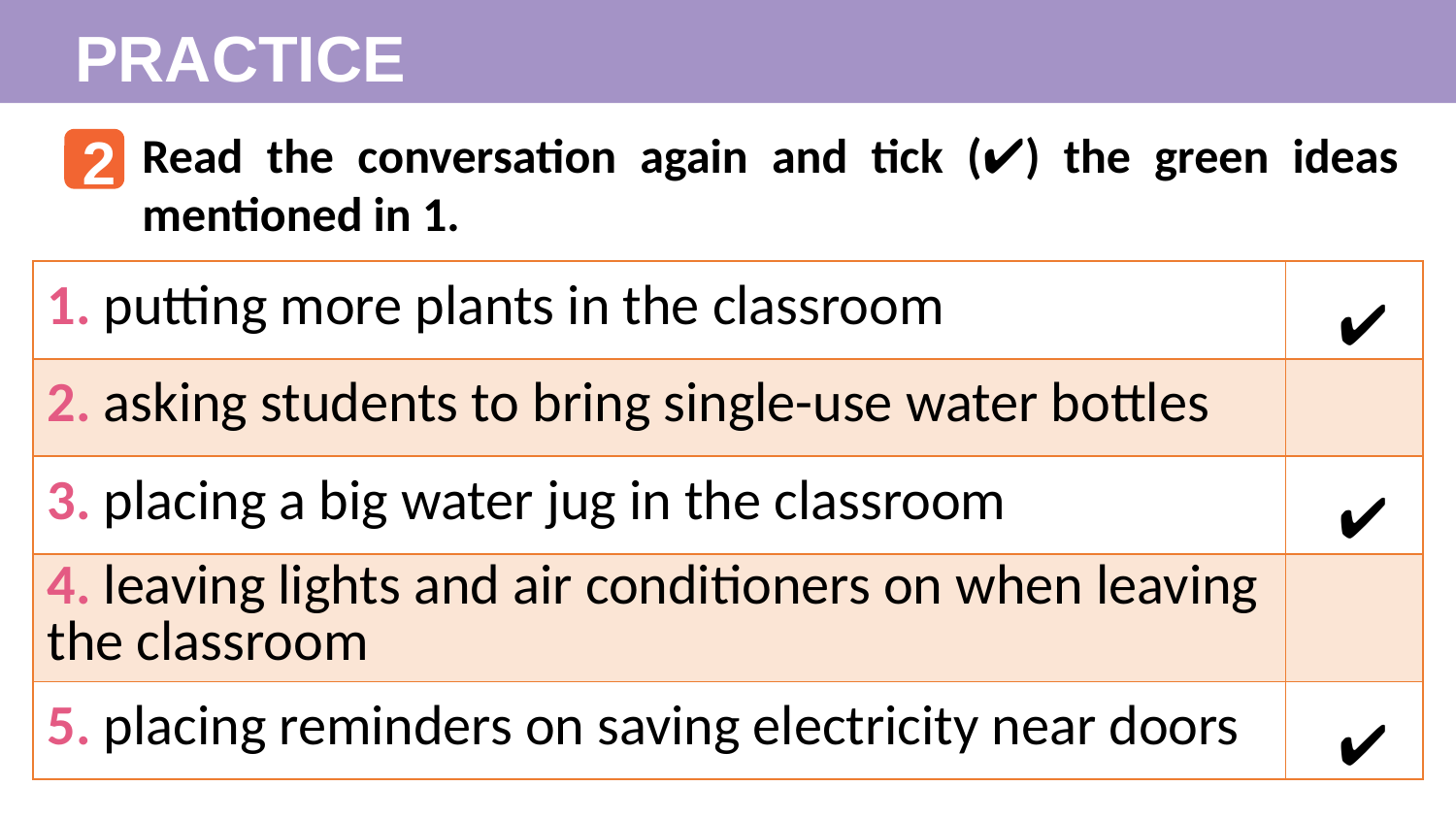

PRACTICE
2
Read the conversation again and tick (✔) the green ideas mentioned in 1.

| 1. putting more plants in the classroom |  |
| --- | --- |
| 2. asking students to bring single-use water bottles |  |
| 3. placing a big water jug in the classroom |  |
| 4. leaving lights and air conditioners on when leaving the classroom |  |
| 5. placing reminders on saving electricity near doors |  |
✔
✔
✔